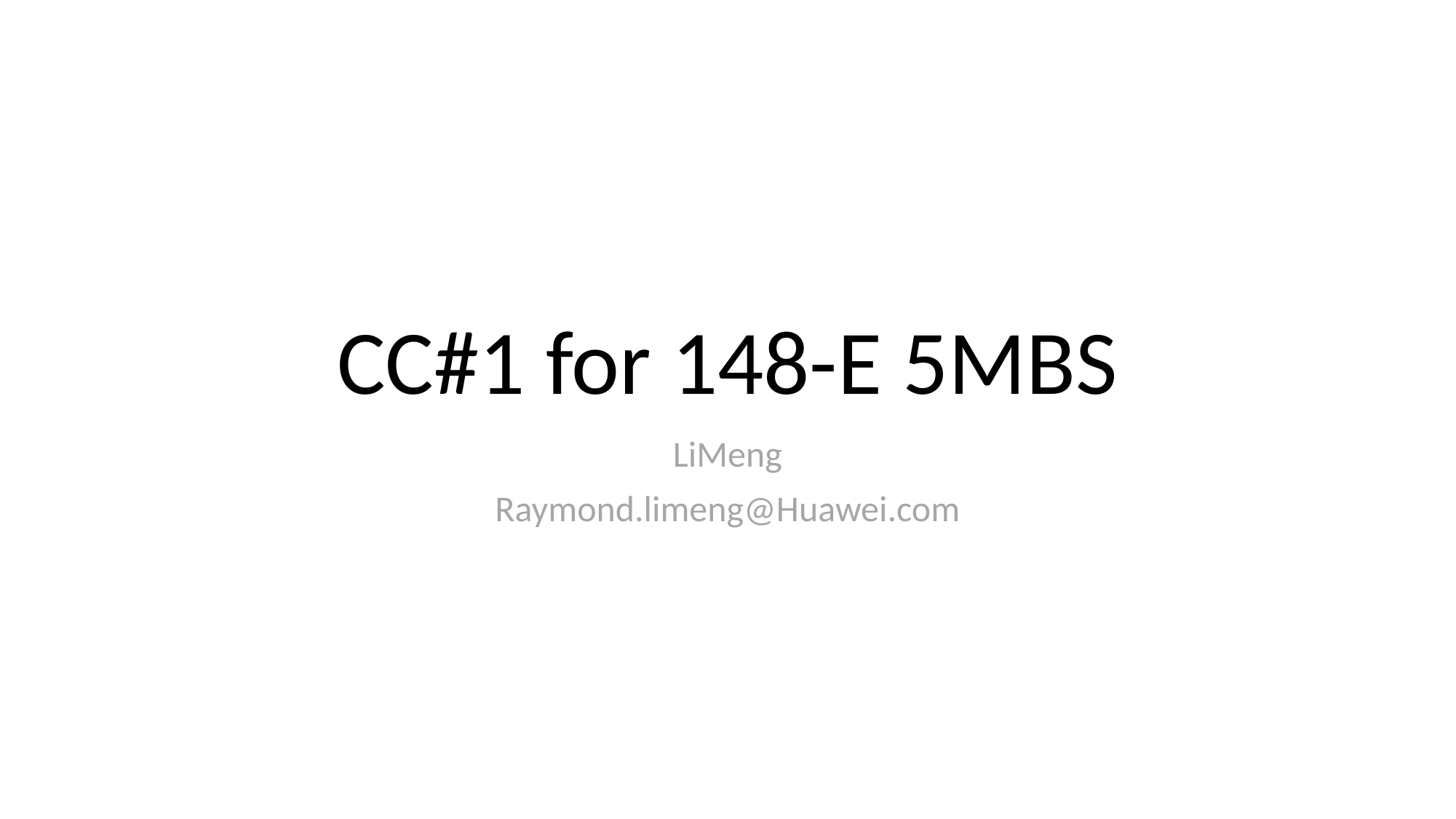

# CC#1 for 148-E 5MBS
LiMeng
Raymond.limeng@Huawei.com